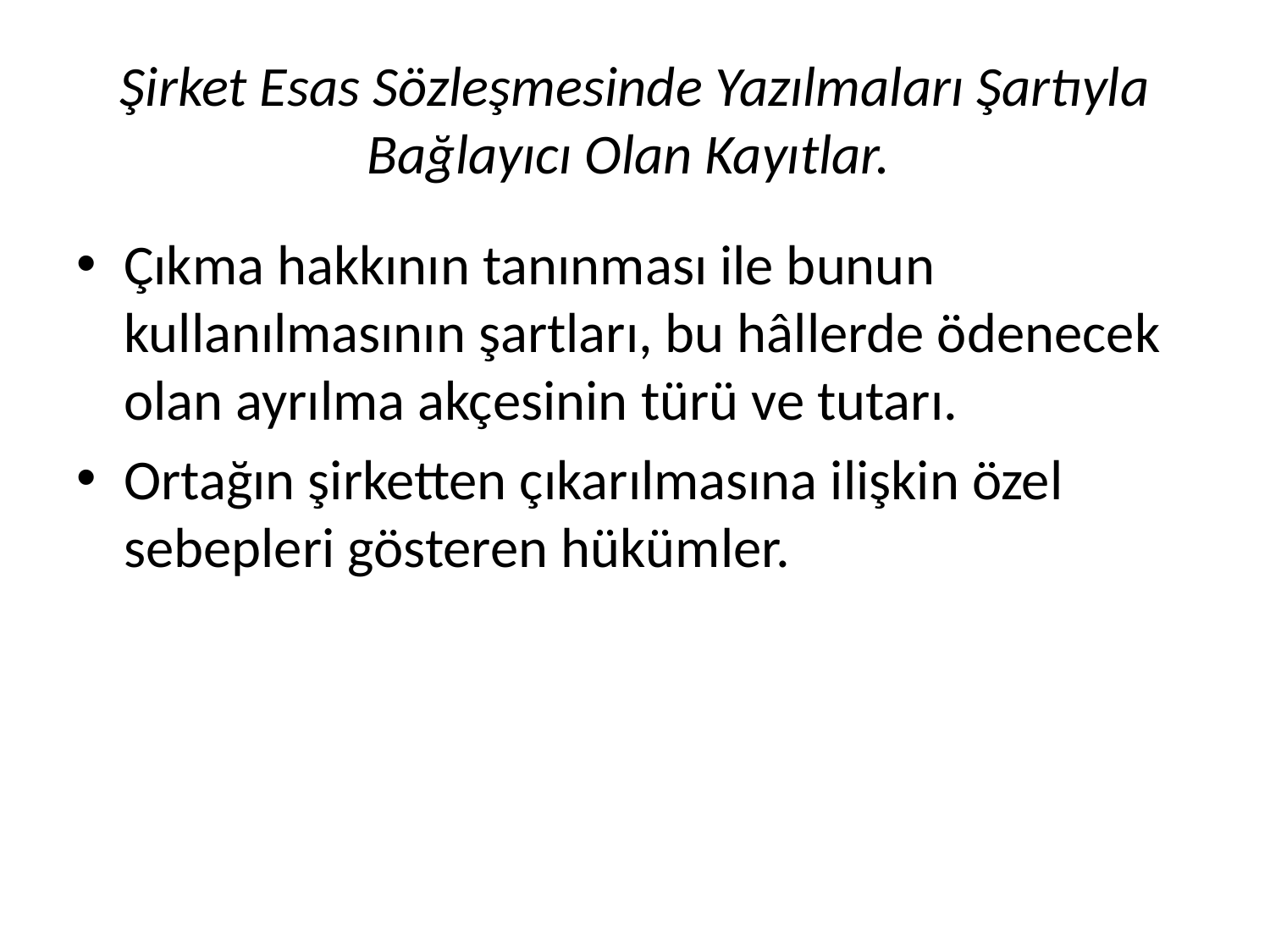

# Şirket Esas Sözleşmesinde Yazılmaları Şartıyla Bağlayıcı Olan Kayıtlar.
Çıkma hakkının tanınması ile bunun kullanılmasının şartları, bu hâllerde ödenecek olan ayrılma akçesinin türü ve tutarı.
Ortağın şirketten çıkarılmasına ilişkin özel sebepleri gösteren hükümler.